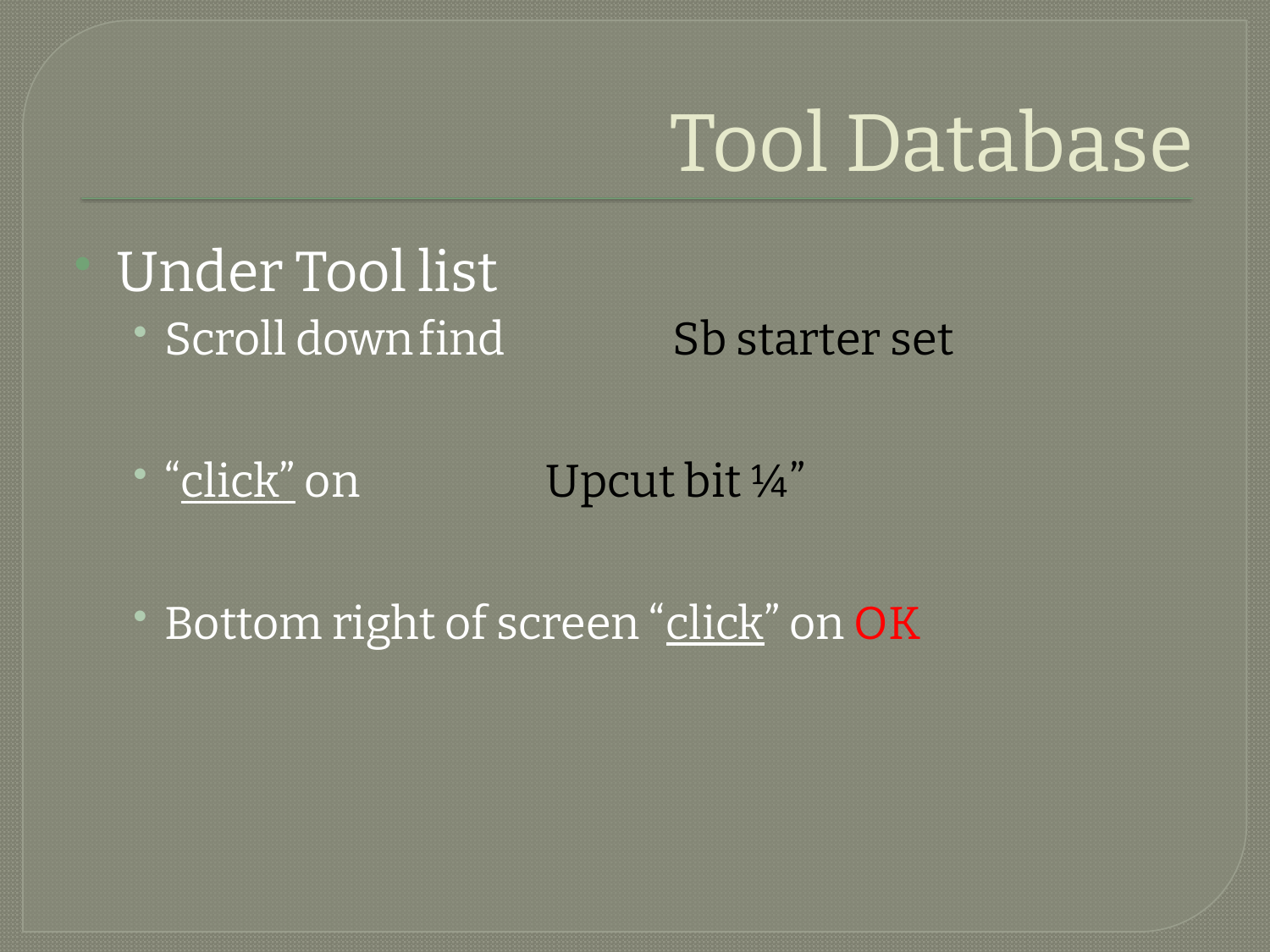

# Tool Database
Under Tool list
Scroll down	find		Sb starter set

“click” on 		Upcut bit ¼”

Bottom right of screen “click” on OK